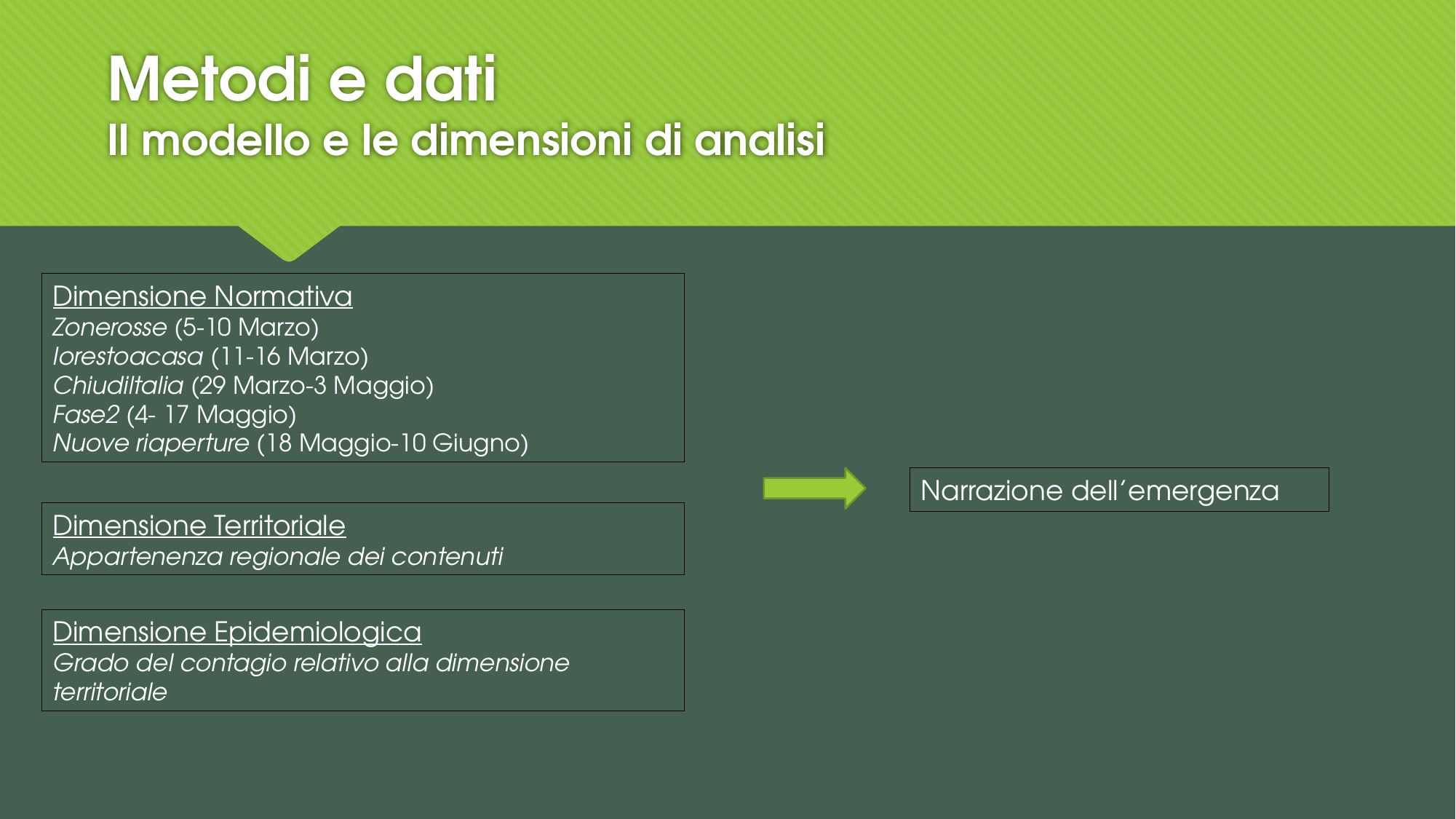

# Metodi e dati Il modello e le dimensioni di analisi
Dimensione Normativa
Zonerosse (5-10 Marzo)
Iorestoacasa (11-16 Marzo)
ChiudiItalia (29 Marzo-3 Maggio)
Fase2 (4- 17 Maggio)
Nuove riaperture (18 Maggio-10 Giugno)

Narrazione dell’emergenza
Dimensione Territoriale
Appartenenza regionale dei contenuti
Dimensione Epidemiologica
Grado del contagio relativo alla dimensione territoriale